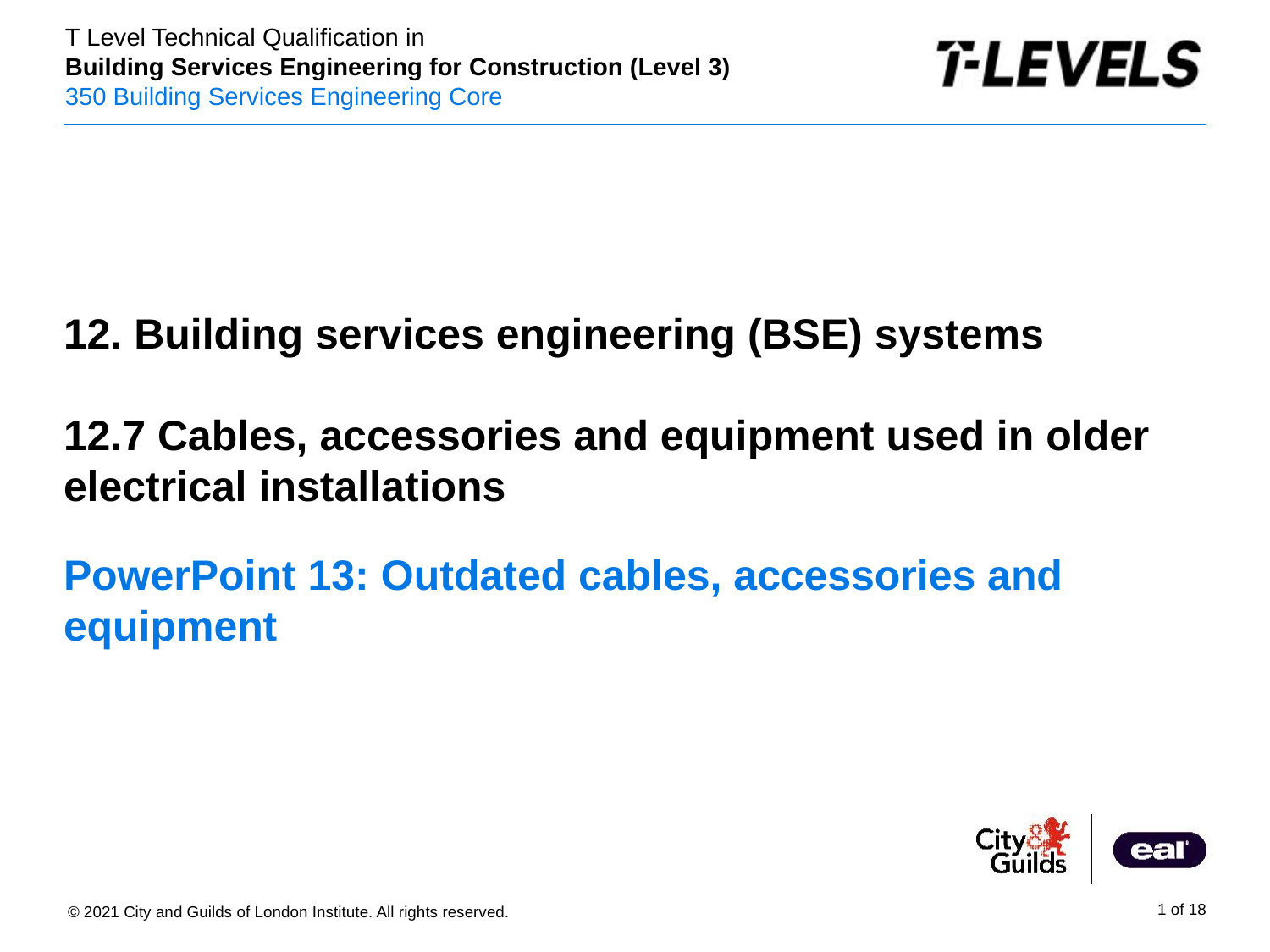

PowerPoint presentation
12. Building services engineering (BSE) systems

12.7 Cables, accessories and equipment used in older electrical installations

# PowerPoint 13: Outdated cables, accessories and equipment